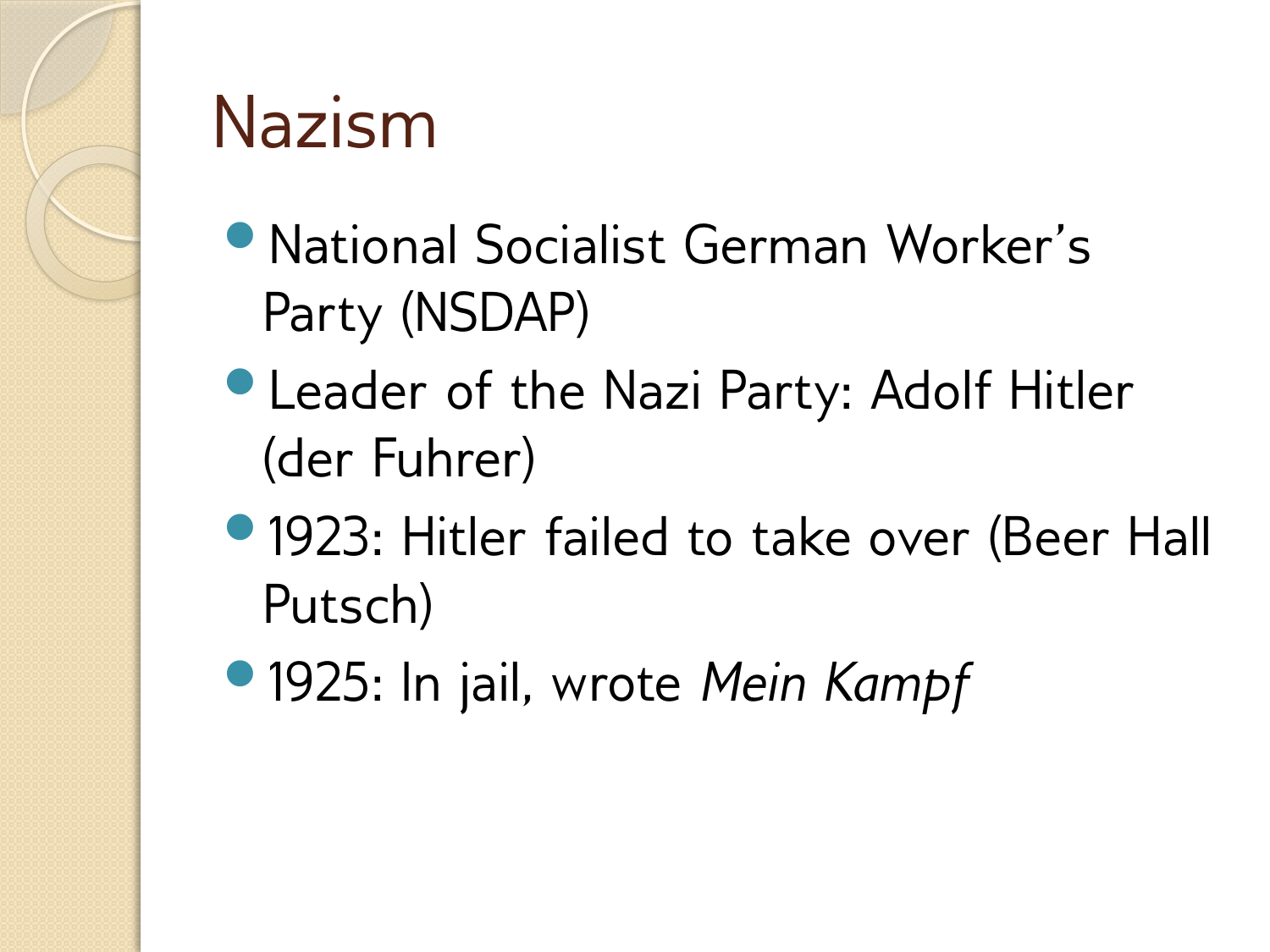

# Nazism
National Socialist German Worker’s Party (NSDAP)
Leader of the Nazi Party: Adolf Hitler (der Fuhrer)
1923: Hitler failed to take over (Beer Hall Putsch)
1925: In jail, wrote Mein Kampf